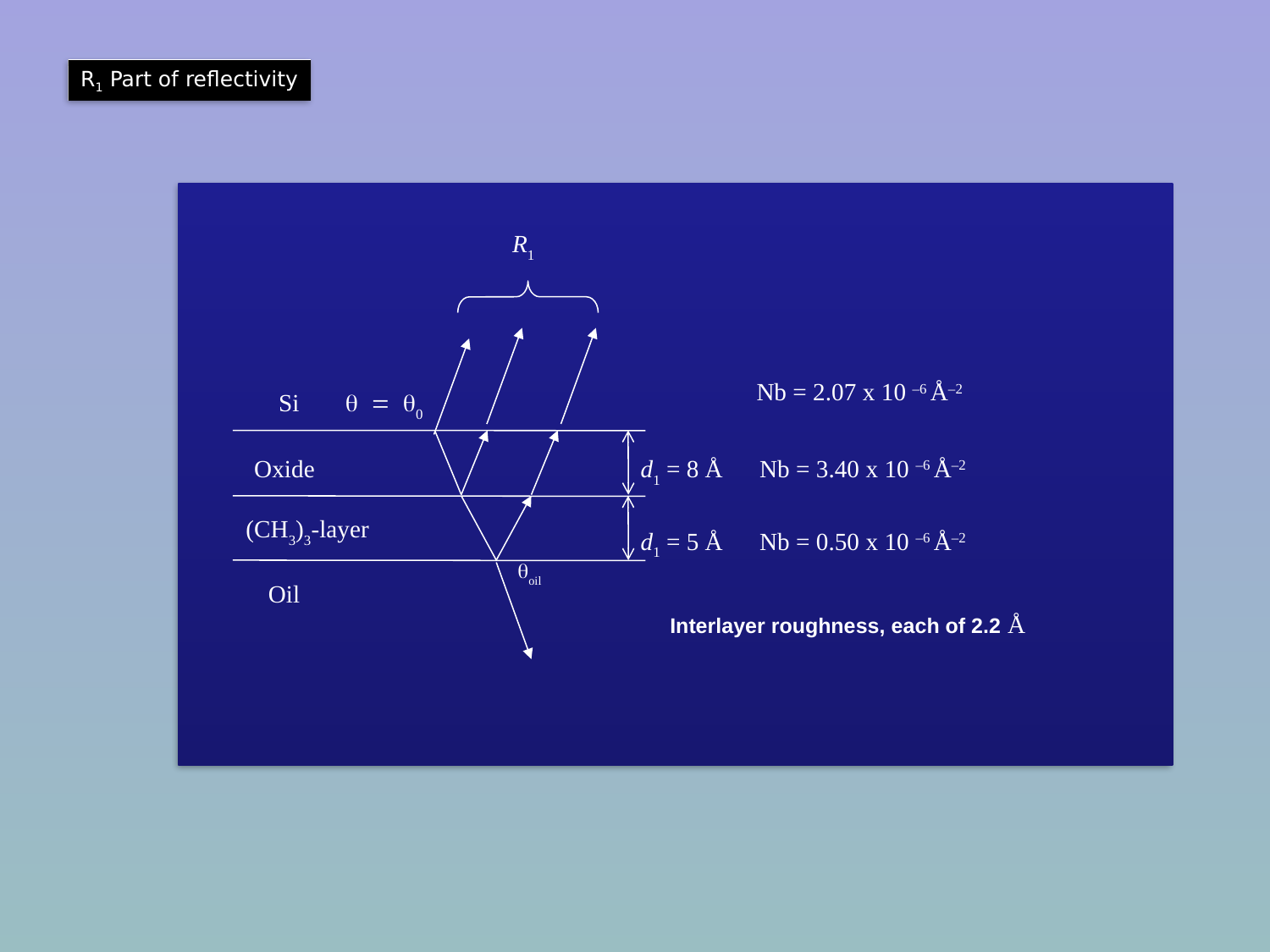

R1 Part of reflectivity

R1

  Nb = 2.07 x 10 –6 Å–2
Si

θ = θ0

Oxide

d1 = 8 Å      Nb = 3.40 x 10 –6 Å–2

(CH3)3-layer
d1 = 5 Å      Nb = 0.50 x 10 –6 Å–2
θoil

Oil
Interlayer roughness, each of 2.2 Å